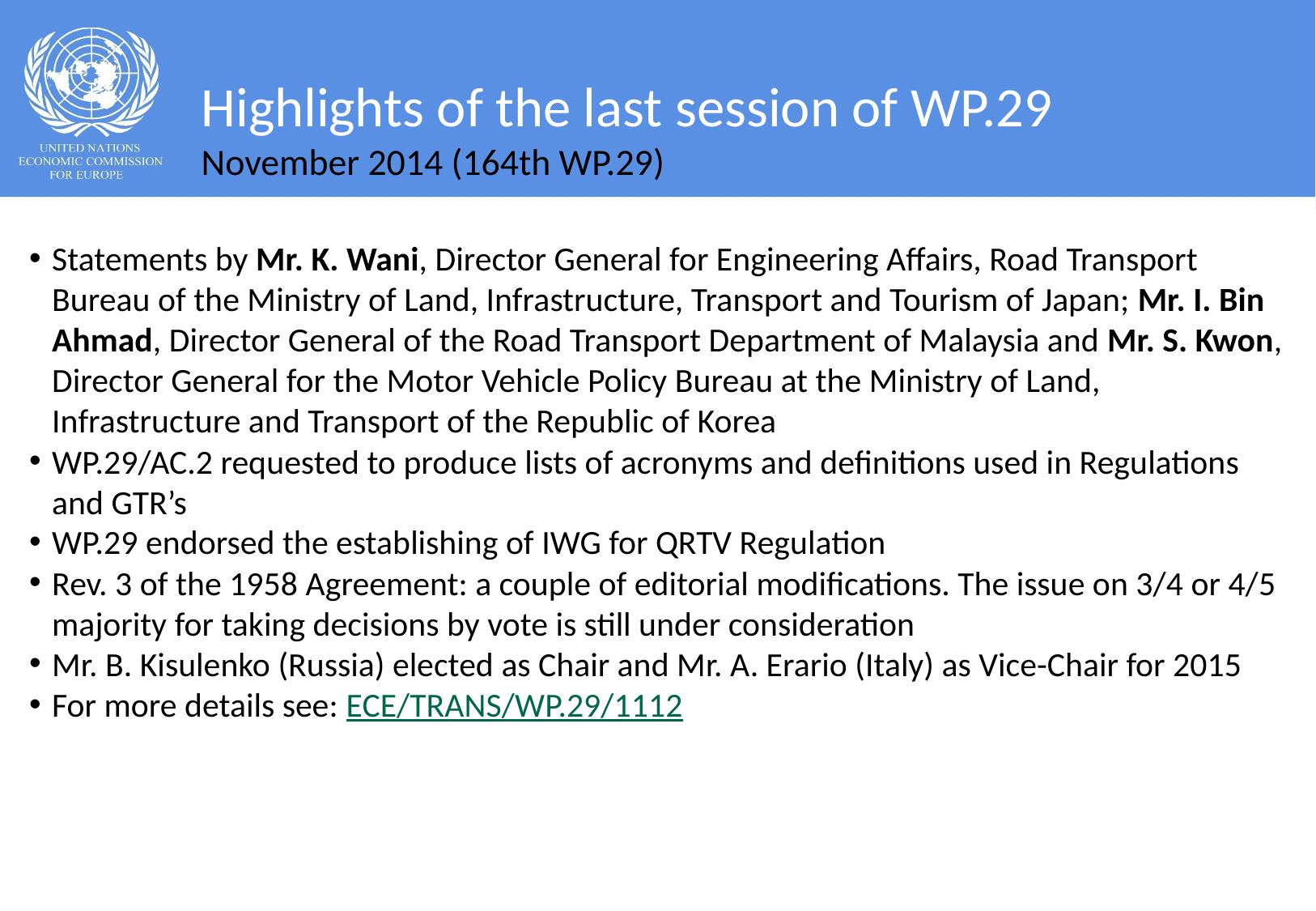

# Highlights of the last session of WP.29 November 2014 (164th WP.29)

Statements by Mr. K. Wani, Director General for Engineering Affairs, Road Transport Bureau of the Ministry of Land, Infrastructure, Transport and Tourism of Japan; Mr. I. Bin Ahmad, Director General of the Road Transport Department of Malaysia and Mr. S. Kwon, Director General for the Motor Vehicle Policy Bureau at the Ministry of Land, Infrastructure and Transport of the Republic of Korea
WP.29/AC.2 requested to produce lists of acronyms and definitions used in Regulations and GTR’s
WP.29 endorsed the establishing of IWG for QRTV Regulation
Rev. 3 of the 1958 Agreement: a couple of editorial modifications. The issue on 3/4 or 4/5 majority for taking decisions by vote is still under consideration
Mr. B. Kisulenko (Russia) elected as Chair and Mr. A. Erario (Italy) as Vice-Chair for 2015
For more details see: ECE/TRANS/WP.29/1112